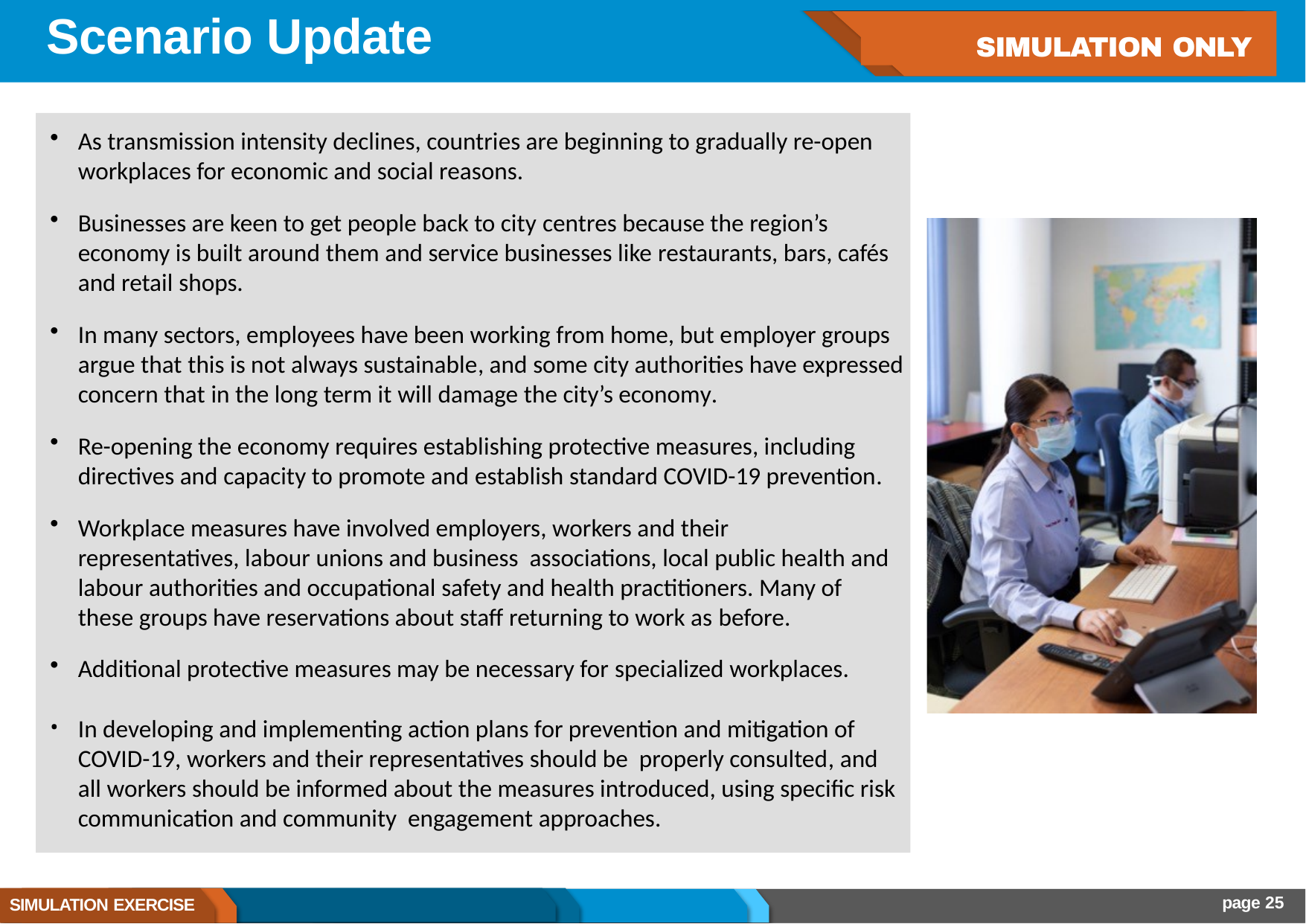

# Scenario Update

SIMULATION ONLY

As transmission intensity declines, countries are beginning to gradually re-open workplaces for economic and social reasons.
Businesses are keen to get people back to city centres because the region’s economy is built around them and service businesses like restaurants, bars, cafés and retail shops.
In many sectors, employees have been working from home, but employer groups argue that this is not always sustainable, and some city authorities have expressed concern that in the long term it will damage the city’s economy.
Re-opening the economy requires establishing protective measures, including directives and capacity to promote and establish standard COVID-19 prevention.
Workplace measures have involved employers, workers and their representatives, labour unions and business  associations, local public health and labour authorities and occupational safety and health practitioners. Many of these groups have reservations about staff returning to work as before.
Additional protective measures may be necessary for specialized workplaces.

In developing and implementing action plans for prevention and mitigation of COVID-19, workers and their representatives should be  properly consulted, and all workers should be informed about the measures introduced, using specific risk communication and community  engagement approaches.

page 25
SIMULATION EXERCISE